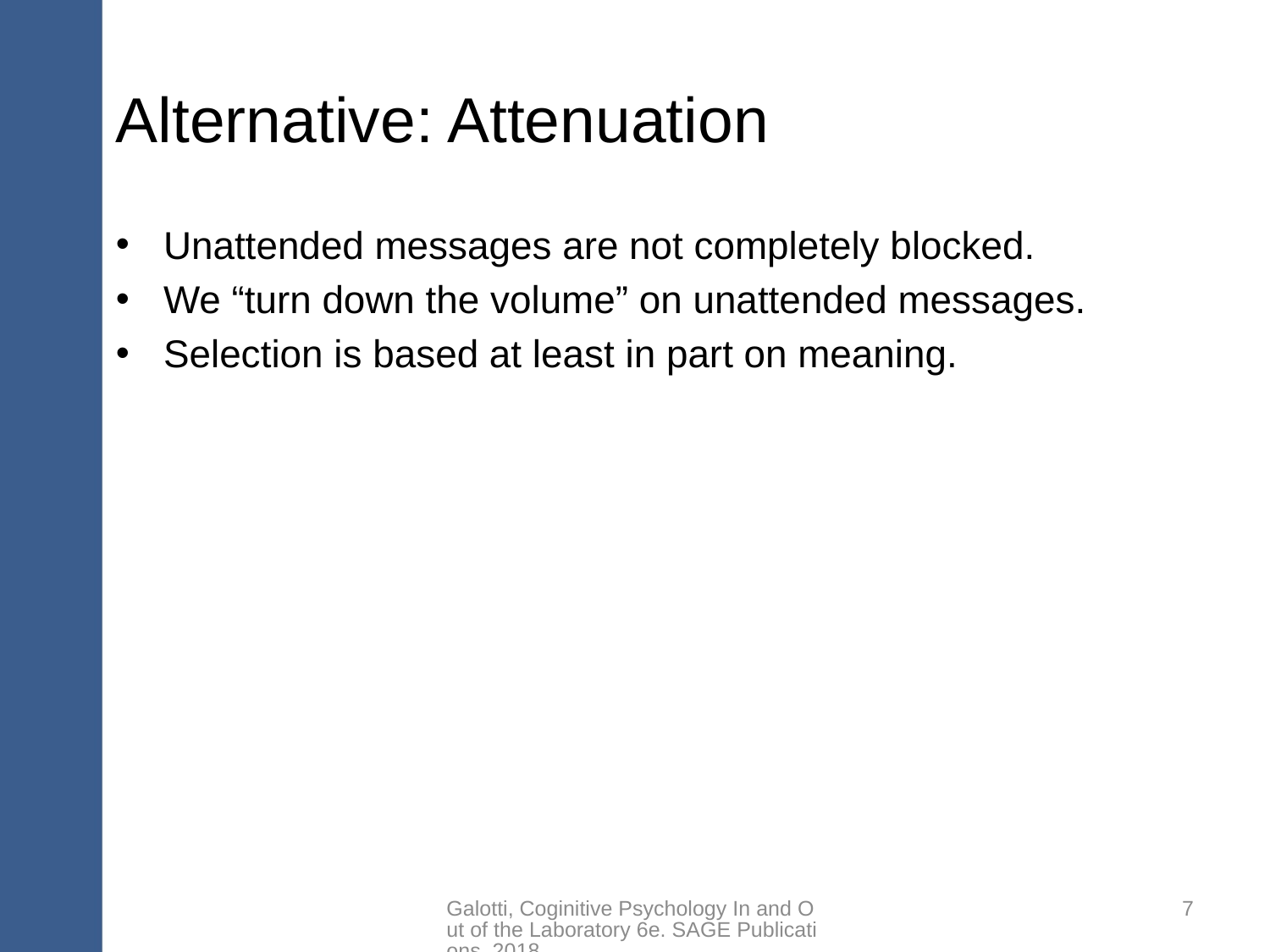

# Alternative: Attenuation
Unattended messages are not completely blocked.
We “turn down the volume” on unattended messages.
Selection is based at least in part on meaning.
Galotti, Coginitive Psychology In and Out of the Laboratory 6e. SAGE Publications, 2018.
7